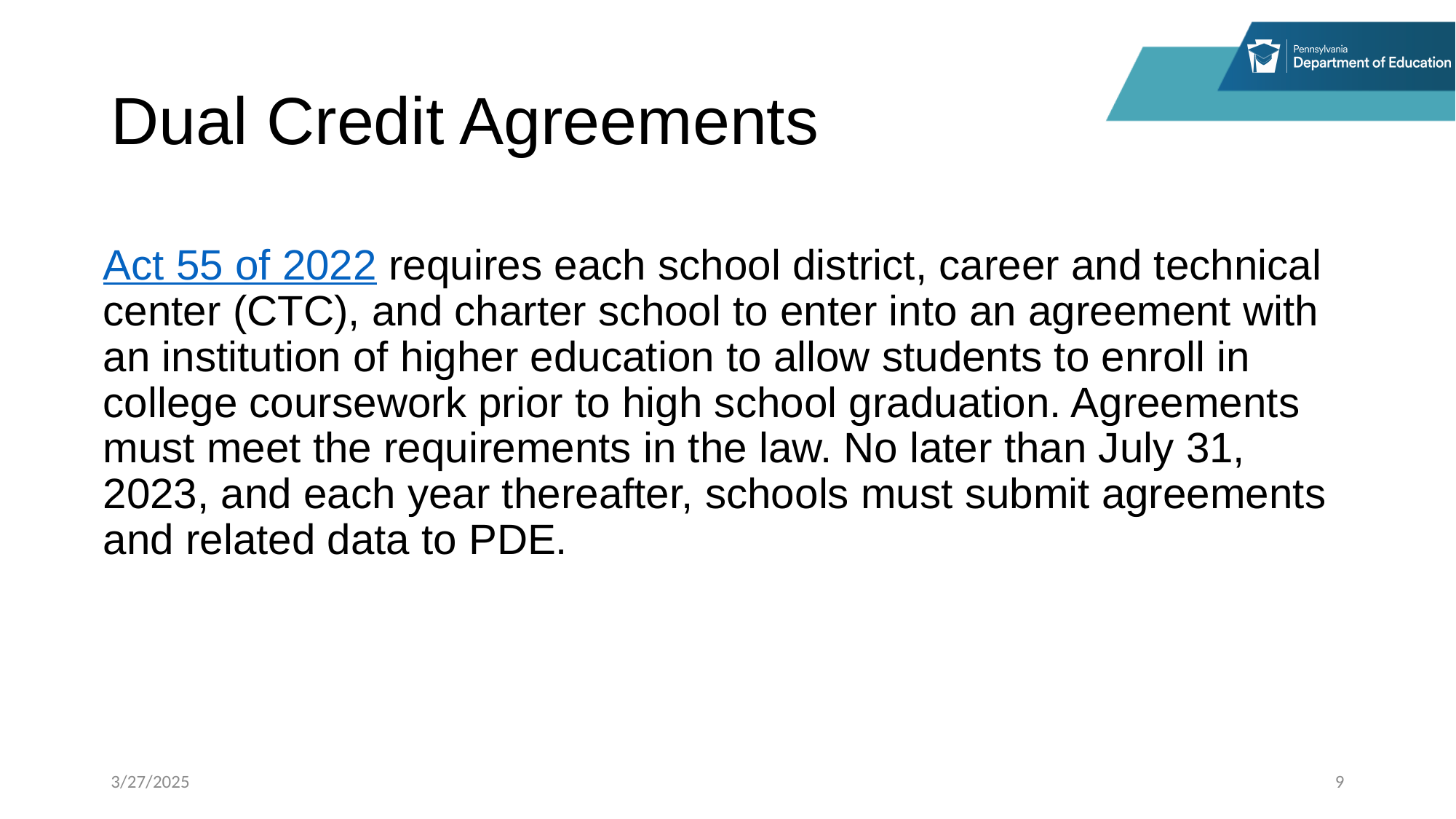

# Dual Credit Agreements

​​​​​​Act 55 of 2022 requires each school district, career and technical center (CTC), and charter school to enter into an agreement with an institution of higher education to allow students to enroll in college coursework prior to high school graduation. Agreements must meet the requirements in the law. No later than July 31, 2023, and each year thereafter, schools must submit agreements and related data to PDE.​

3/27/2025
9